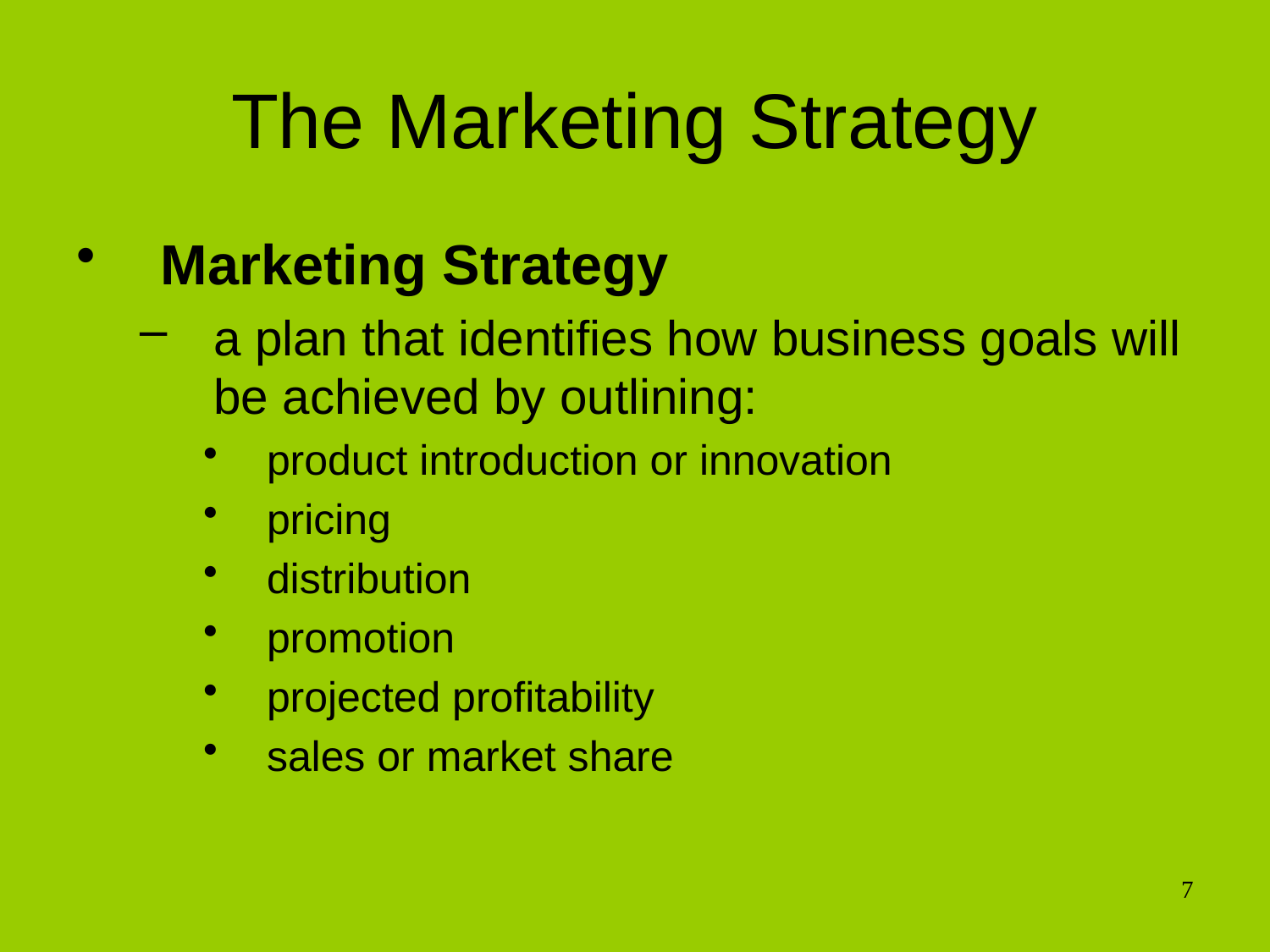

# The Marketing Strategy
Marketing Strategy
a plan that identifies how business goals will be achieved by outlining:
product introduction or innovation
pricing
distribution
promotion
projected profitability
sales or market share
7